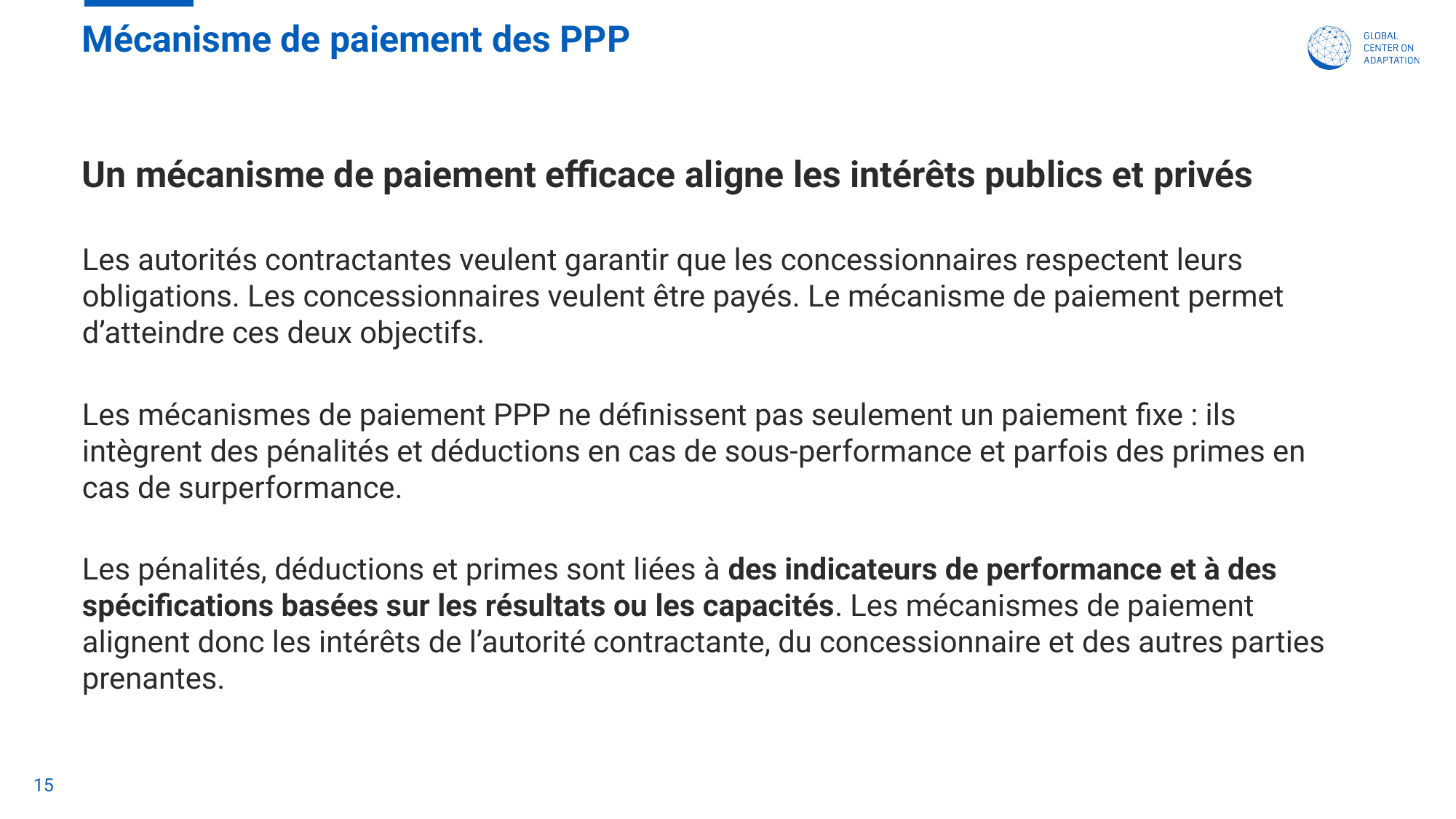

# Mécanisme de paiement des PPP
Un mécanisme de paiement efficace aligne les intérêts publics et privés

Les autorités contractantes veulent garantir que les concessionnaires respectent leurs obligations. Les concessionnaires veulent être payés. Le mécanisme de paiement permet d’atteindre ces deux objectifs.

Les mécanismes de paiement PPP ne définissent pas seulement un paiement fixe : ils intègrent des pénalités et déductions en cas de sous-performance et parfois des primes en cas de surperformance.

Les pénalités, déductions et primes sont liées à des indicateurs de performance et à des spécifications basées sur les résultats ou les capacités. Les mécanismes de paiement alignent donc les intérêts de l’autorité contractante, du concessionnaire et des autres parties prenantes.